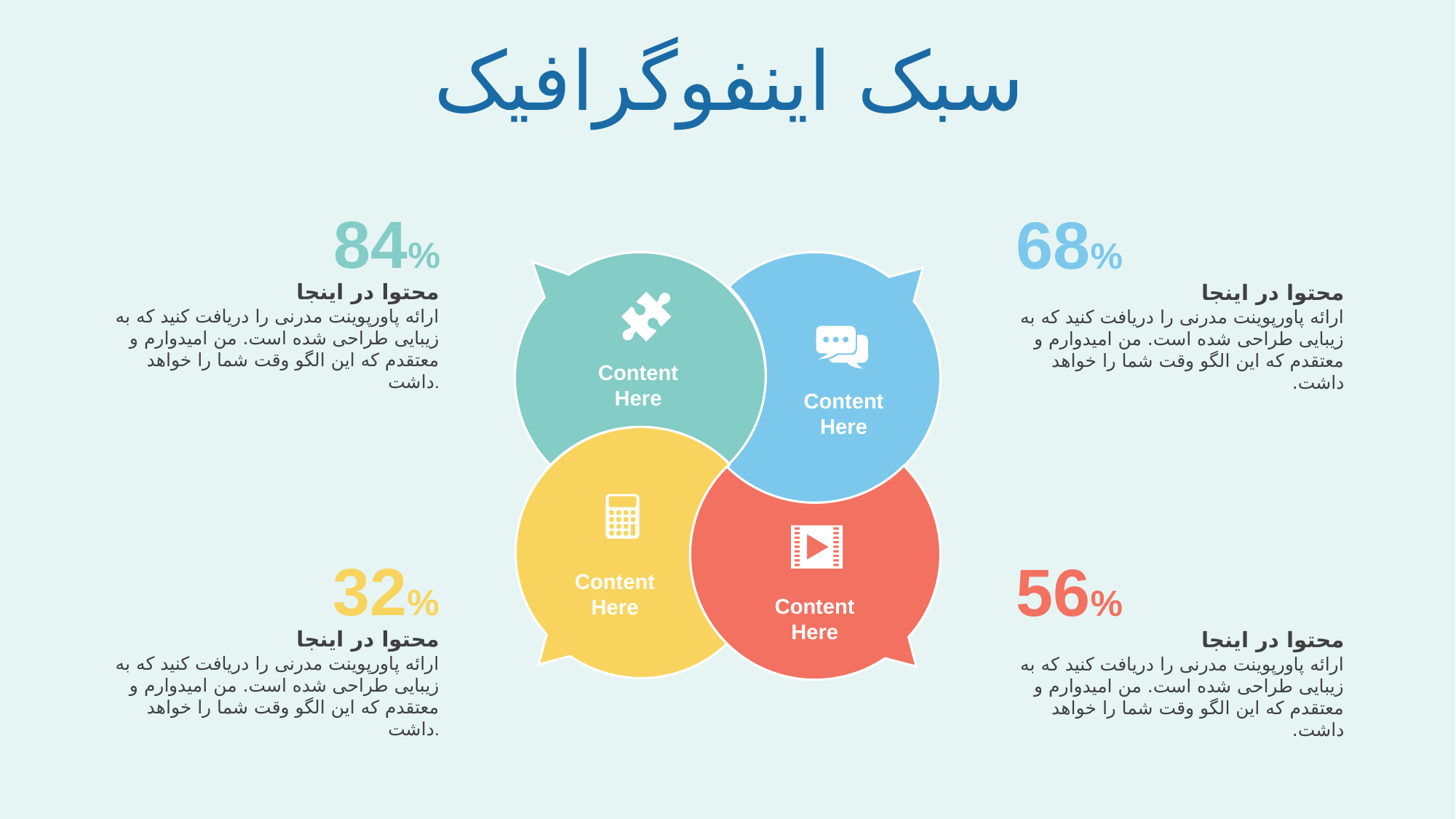

سبک اینفوگرافیک
84%
68%

محتوا در اینجا
محتوا در اینجا

ارائه پاورپوینت مدرنی را دریافت کنید که به زیبایی طراحی شده است. من امیدوارم و معتقدم که این الگو وقت شما را خواهد داشت.
ارائه پاورپوینت مدرنی را دریافت کنید که به زیبایی طراحی شده است. من امیدوارم و معتقدم که این الگو وقت شما را خواهد داشت.

Content
Here
Content
Here

32%
56%
Content
Here
Content
Here
محتوا در اینجا
محتوا در اینجا
ارائه پاورپوینت مدرنی را دریافت کنید که به زیبایی طراحی شده است. من امیدوارم و معتقدم که این الگو وقت شما را خواهد داشت.
ارائه پاورپوینت مدرنی را دریافت کنید که به زیبایی طراحی شده است. من امیدوارم و معتقدم که این الگو وقت شما را خواهد داشت.